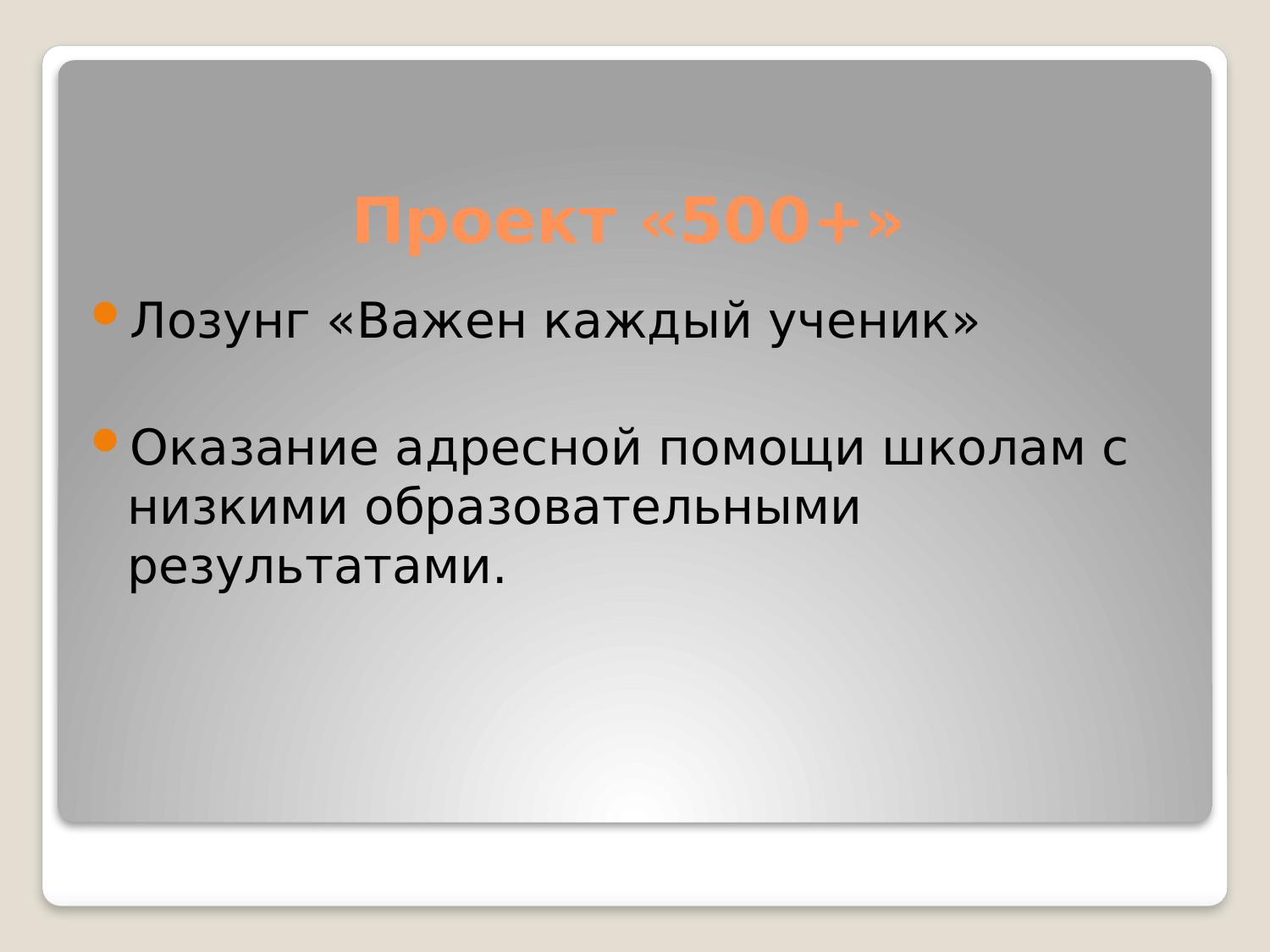

# Проект «500+»
Лозунг «Важен каждый ученик»

Оказание адресной помощи школам с низкими образовательными результатами.